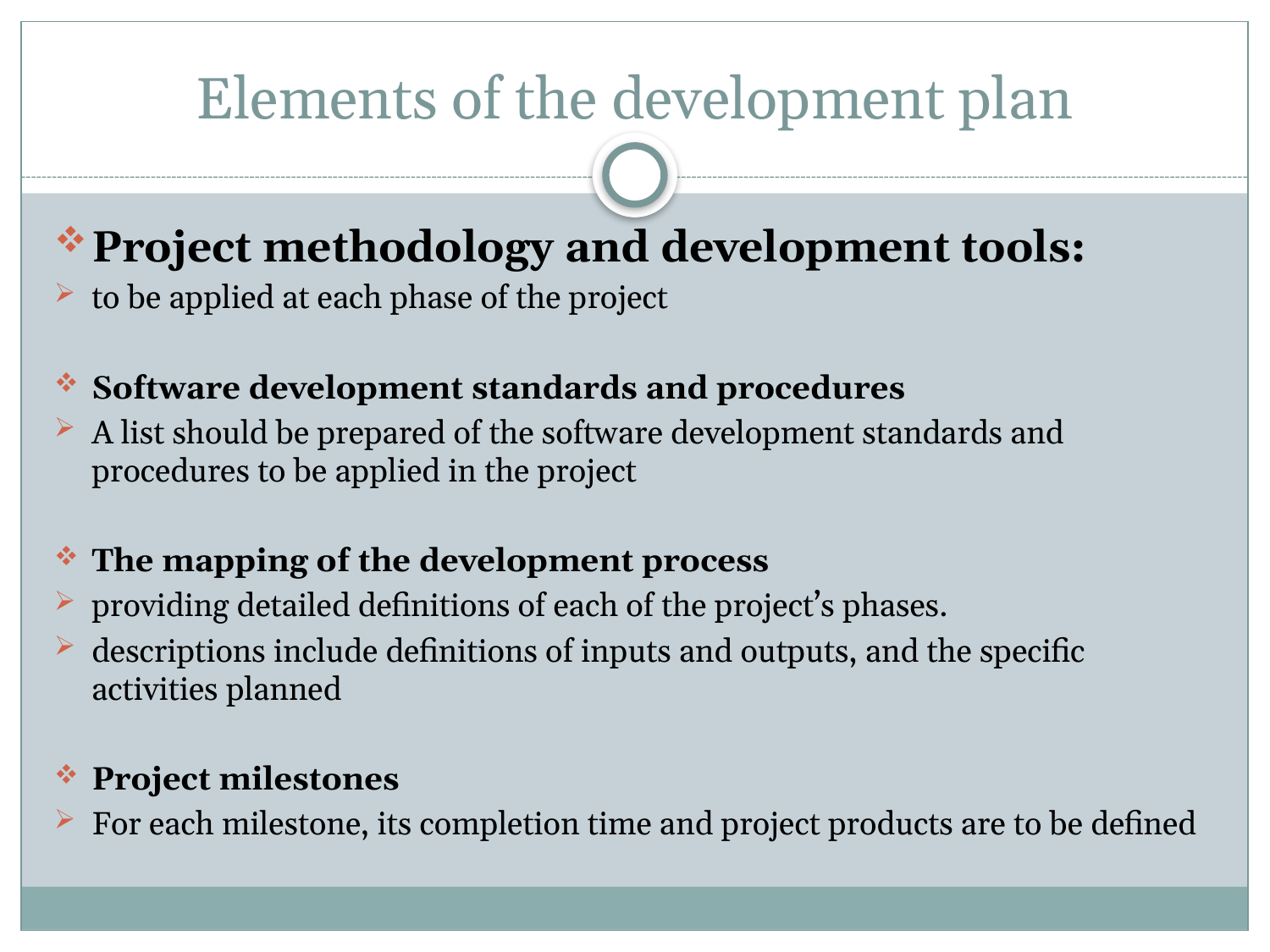

# Elements of the development plan
Project methodology and development tools:
to be applied at each phase of the project

Software development standards and procedures
A list should be prepared of the software development standards and procedures to be applied in the project

The mapping of the development process
providing detailed definitions of each of the project’s phases.
descriptions include definitions of inputs and outputs, and the specific activities planned

Project milestones
For each milestone, its completion time and project products are to be defined